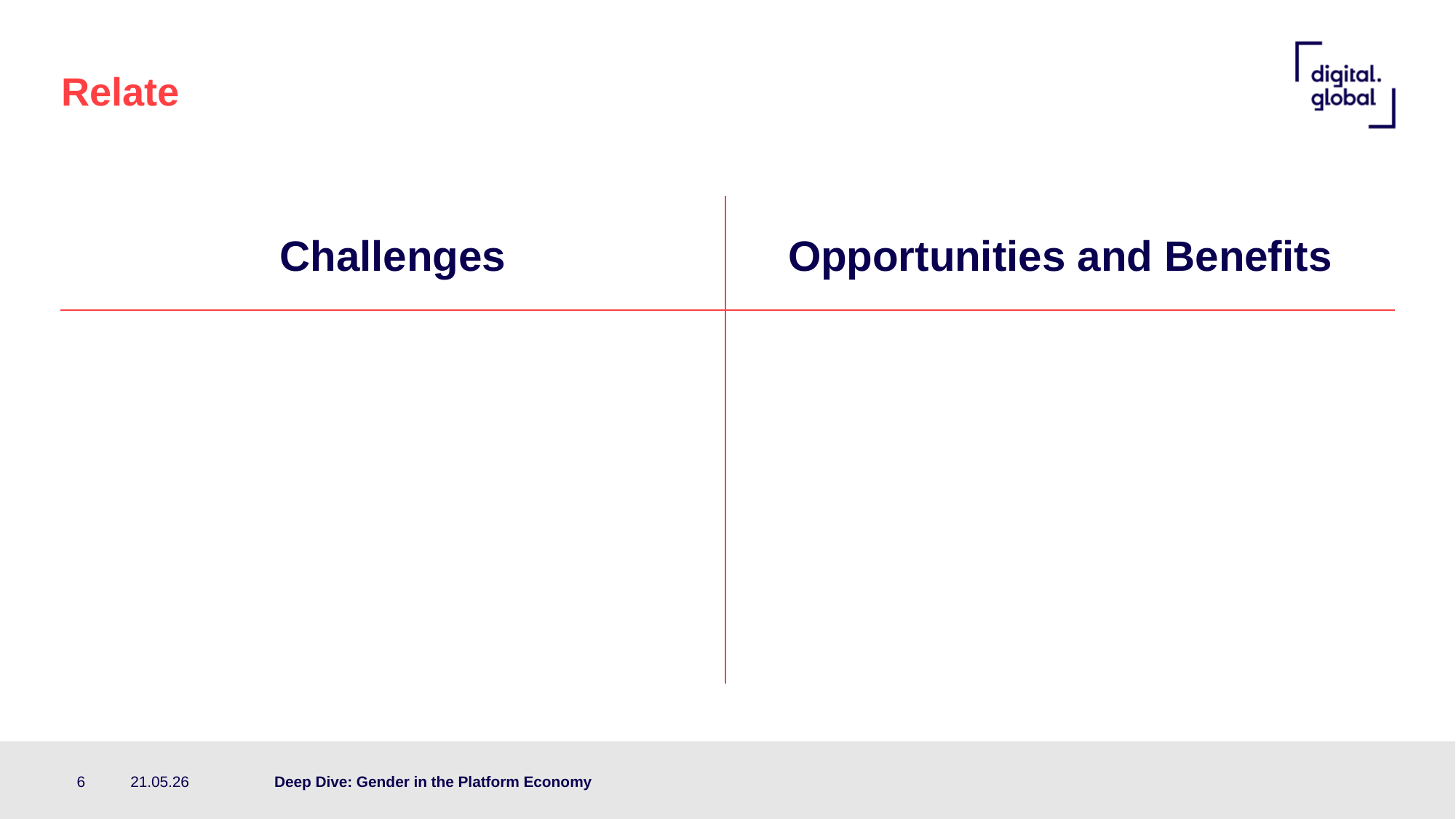

# Relate
| Challenges | Opportunities and Benefits |
| --- | --- |
|  |  |

6
21.05.26
Deep Dive: Gender in the Platform Economy